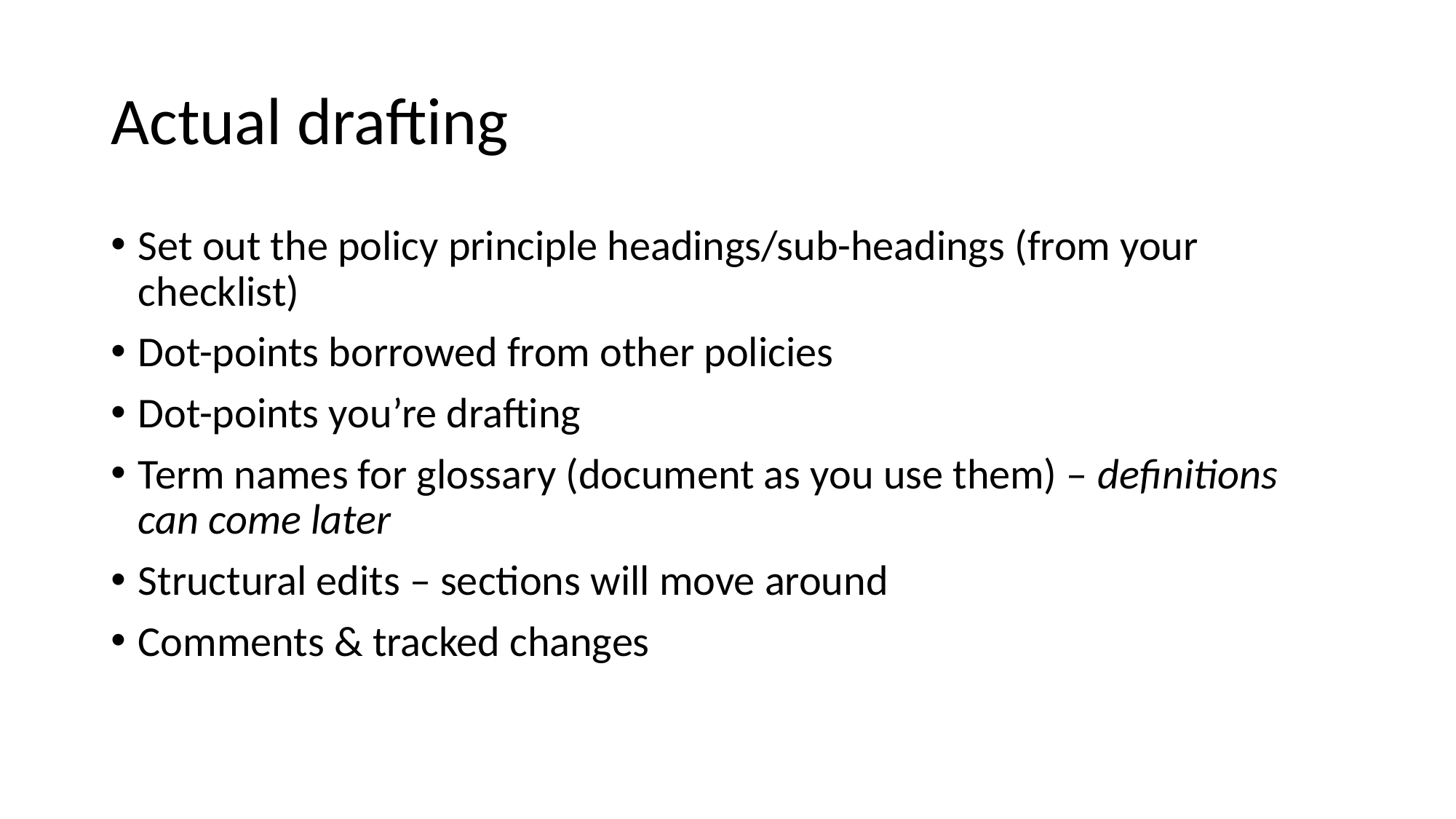

# Actual drafting
Set out the policy principle headings/sub-headings (from your checklist)
Dot-points borrowed from other policies
Dot-points you’re drafting
Term names for glossary (document as you use them) – definitions can come later
Structural edits – sections will move around
Comments & tracked changes